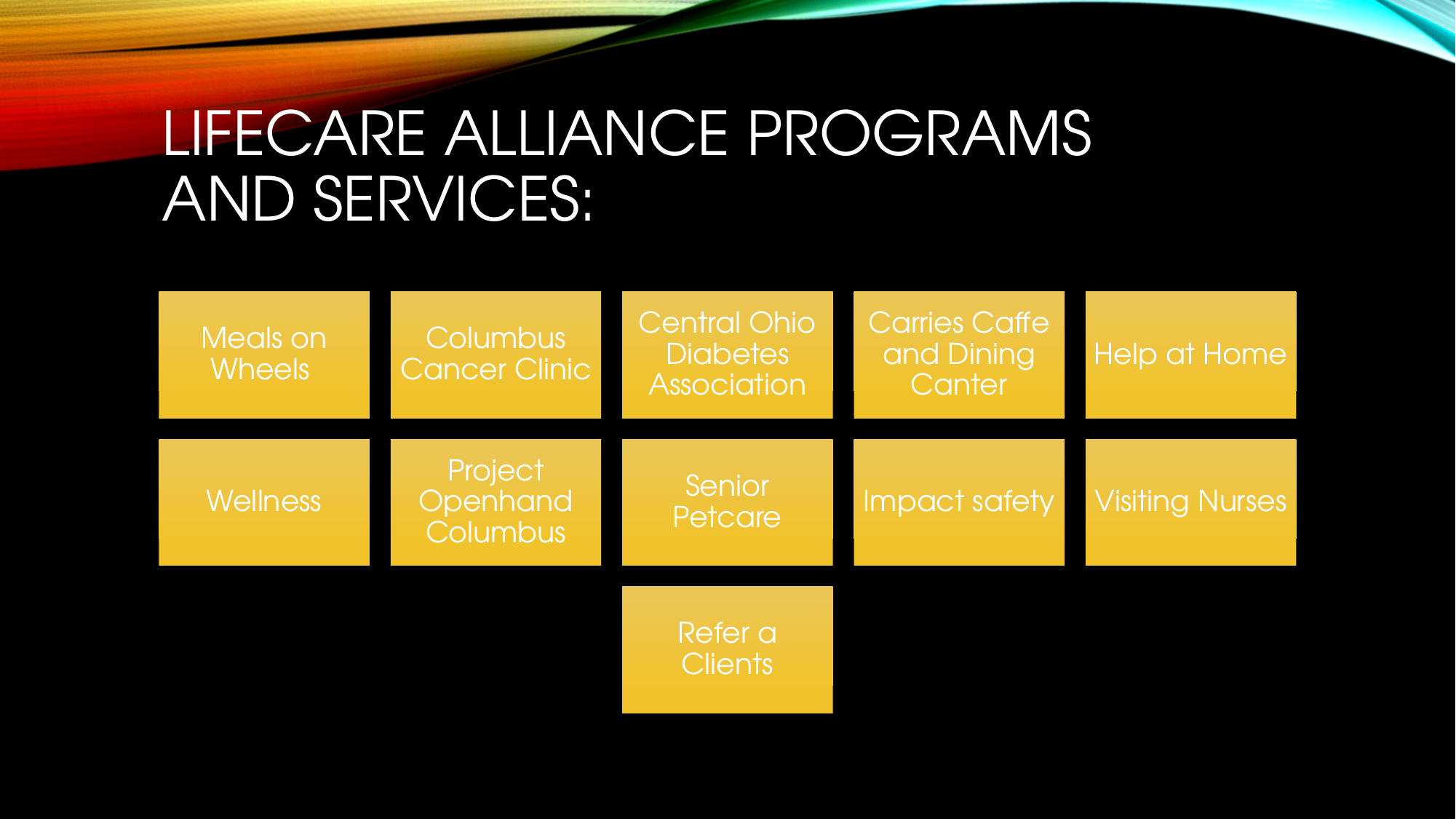

# Lifecare alliance programs and services:
Meals on Wheels
Columbus Cancer Clinic
Central Ohio Diabetes Association
Carries Caffe and Dining Canter
Help at Home
Wellness
Project Openhand Columbus
Senior Petcare
Impact safety
Visiting Nurses
Refer a Clients